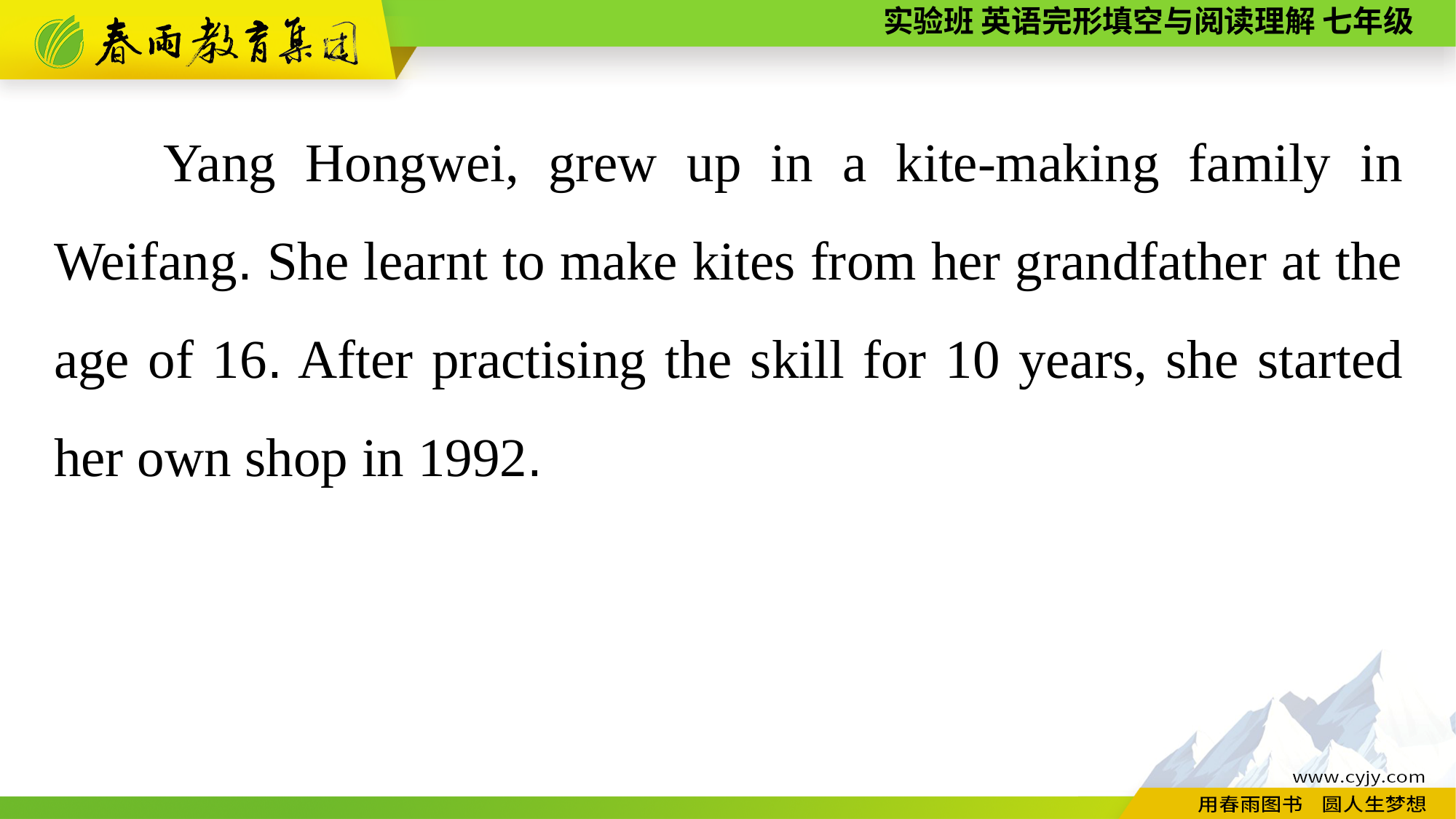

Yang Hongwei, grew up in a kite-making family in Weifang. She learnt to make kites from her grandfather at the age of 16. After practising the skill for 10 years, she started her own shop in 1992.